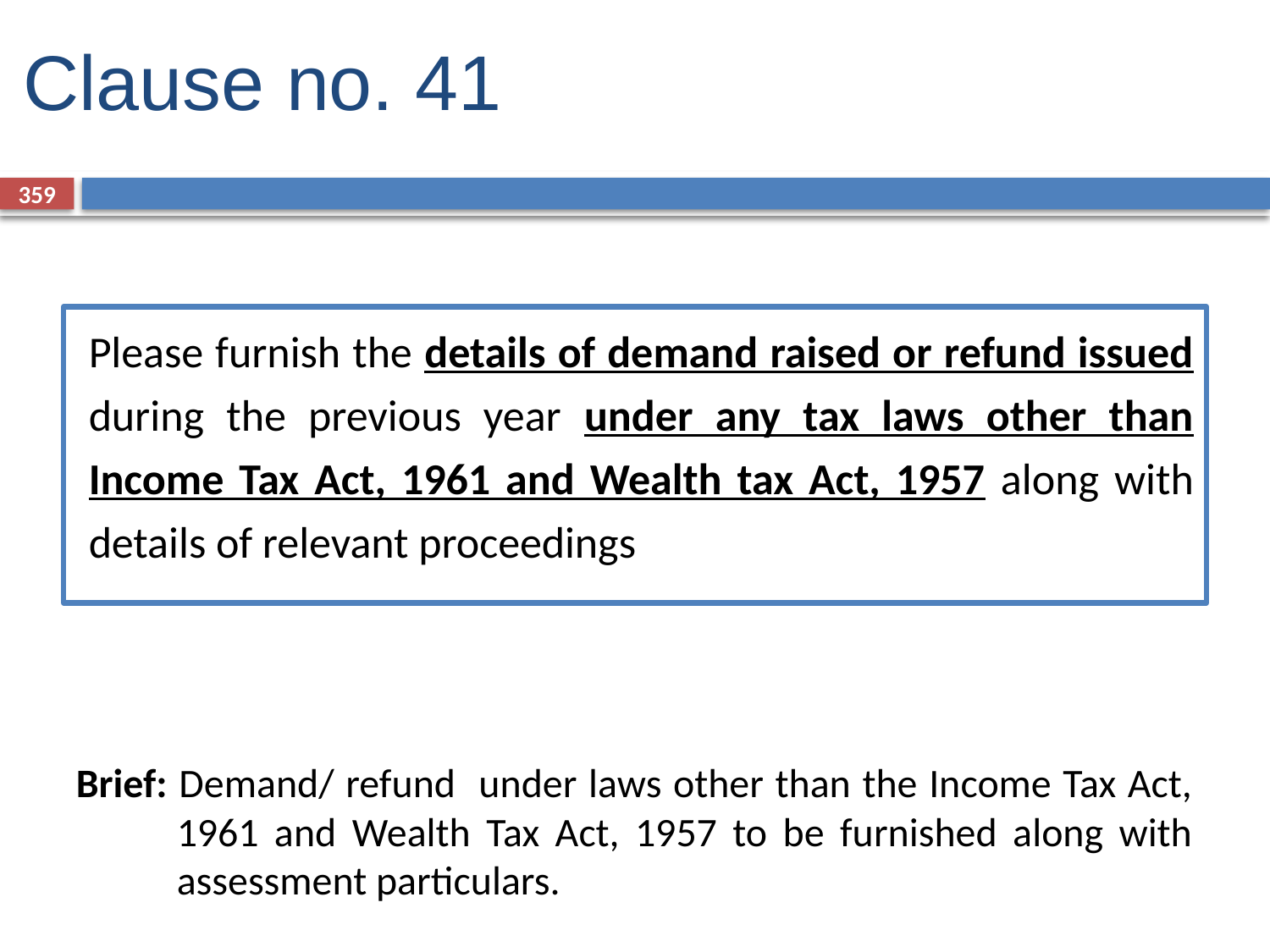

# Clause no. 41
359
Please furnish the details of demand raised or refund issued during the previous year under any tax laws other than Income Tax Act, 1961 and Wealth tax Act, 1957 along with details of relevant proceedings
Brief: Demand/ refund  under laws other than the Income Tax Act, 1961 and Wealth Tax Act, 1957 to be furnished along with assessment particulars.